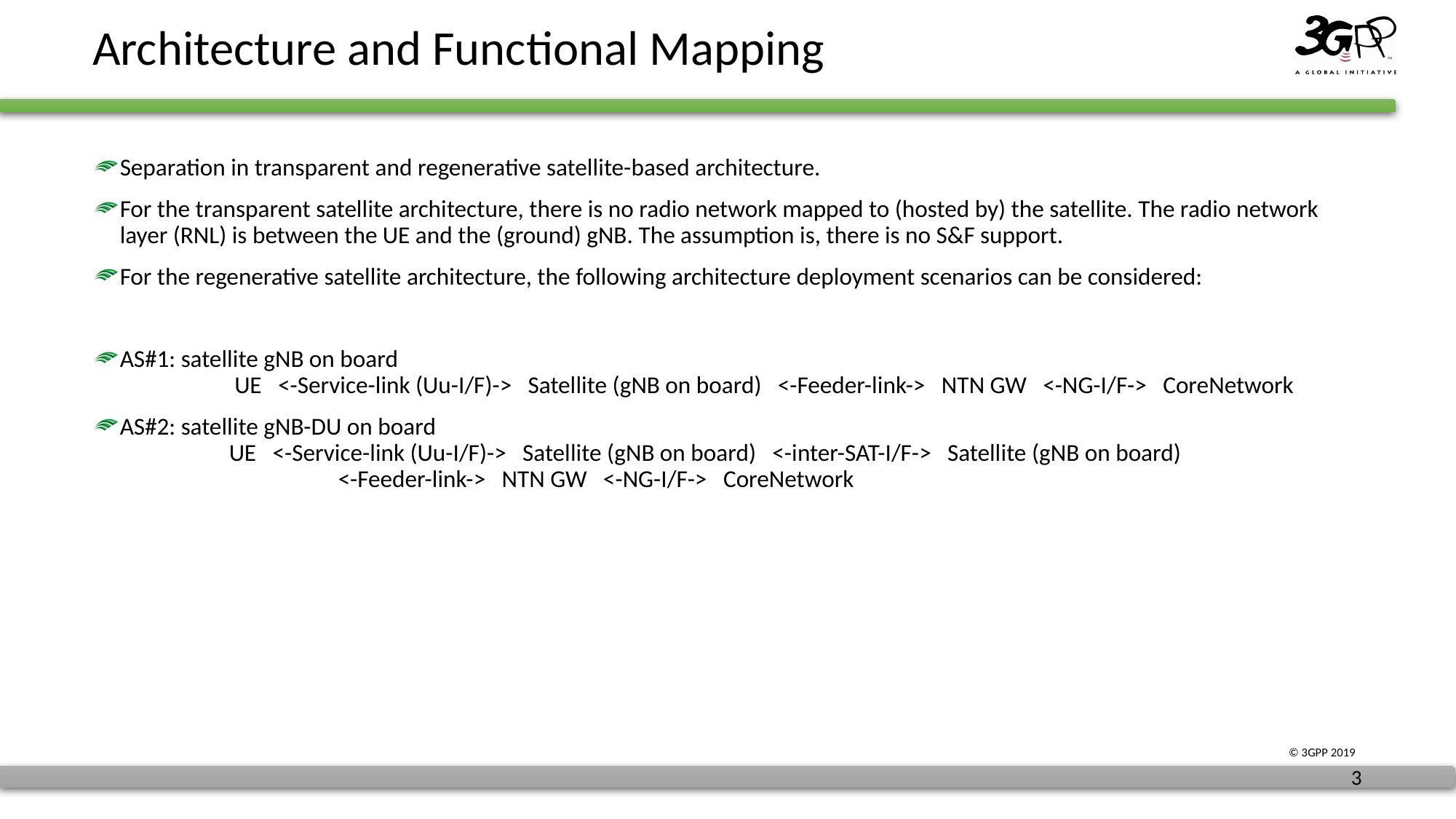

# Architecture and Functional Mapping
Separation in transparent and regenerative satellite-based architecture.
For the transparent satellite architecture, there is no radio network mapped to (hosted by) the satellite. The radio network layer (RNL) is between the UE and the (ground) gNB. The assumption is, there is no S&F support.
For the regenerative satellite architecture, the following architecture deployment scenarios can be considered:

AS#1: satellite gNB on board
	 UE   <-Service-link (Uu-I/F)->   Satellite (gNB on board)   <-Feeder-link->   NTN GW   <-NG-I/F->   CoreNetwork
AS#2: satellite gNB-DU on board
	UE   <-Service-link (Uu-I/F)->   Satellite (gNB on board)   <-inter-SAT-I/F->   Satellite (gNB on board)
		<-Feeder-link->   NTN GW   <-NG-I/F->   CoreNetwork